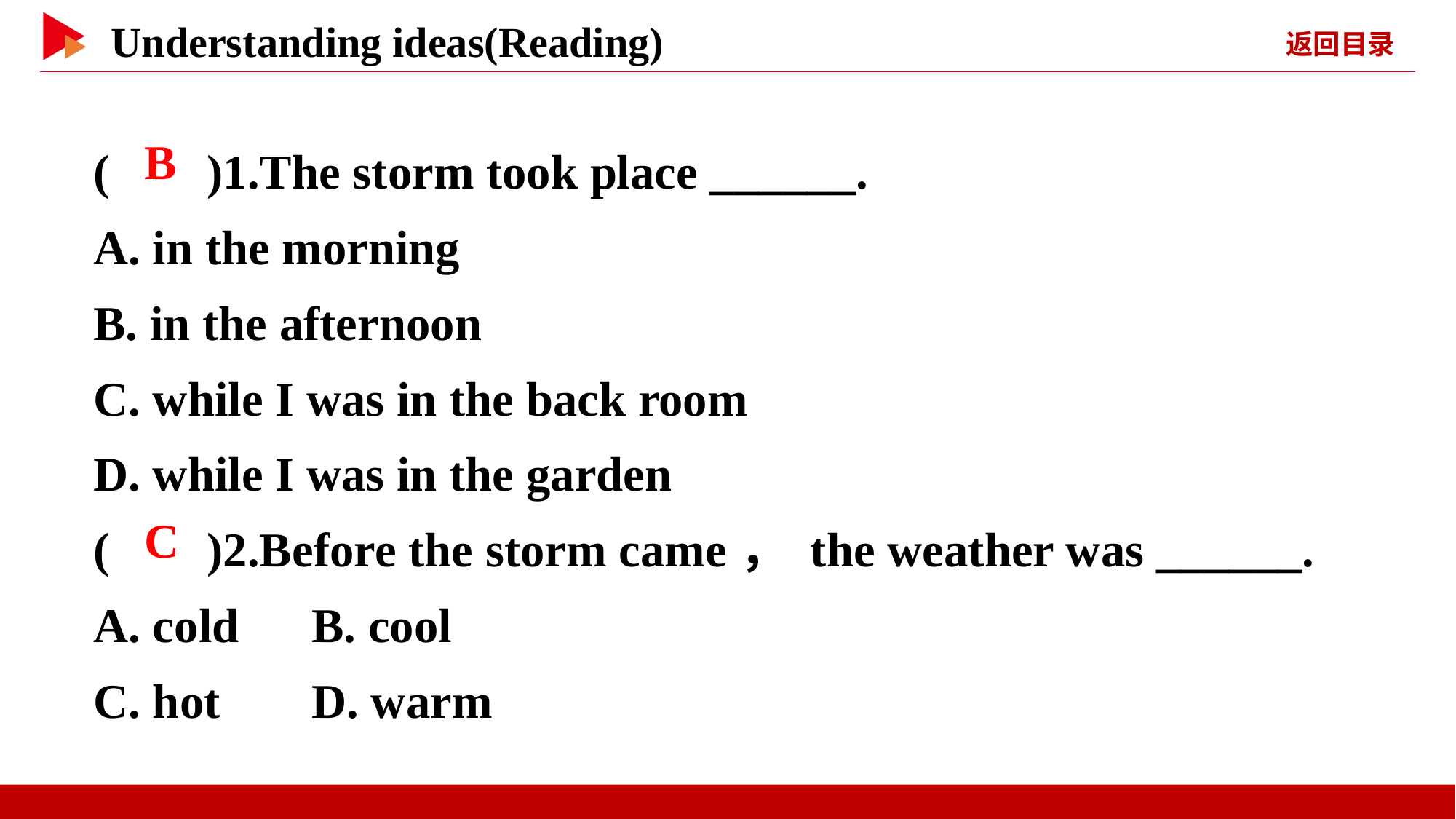

(        )1.The storm took place ______.
A. in the morning
B. in the afternoon
C. while I was in the back room
D. while I was in the garden
(        )2.Before the storm came， the weather was ______.
A. cold	B. cool
C. hot	D. warm
   B
   C